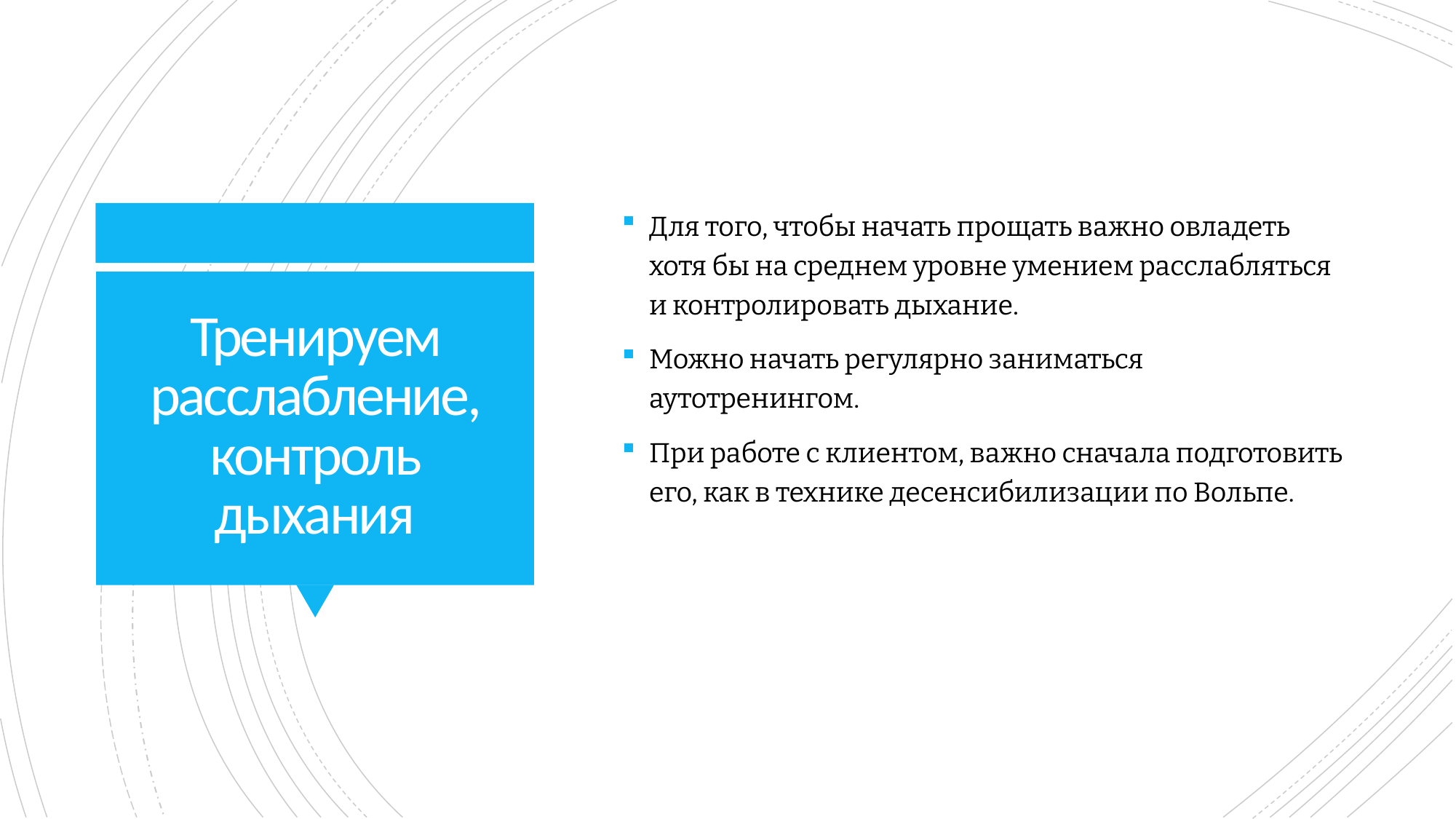

Для того, чтобы начать прощать важно овладеть хотя бы на среднем уровне умением расслабляться и контролировать дыхание.
Можно начать регулярно заниматься аутотренингом.
При работе с клиентом, важно сначала подготовить его, как в технике десенсибилизации по Вольпе.

# Тренируем расслабление, контроль дыхания